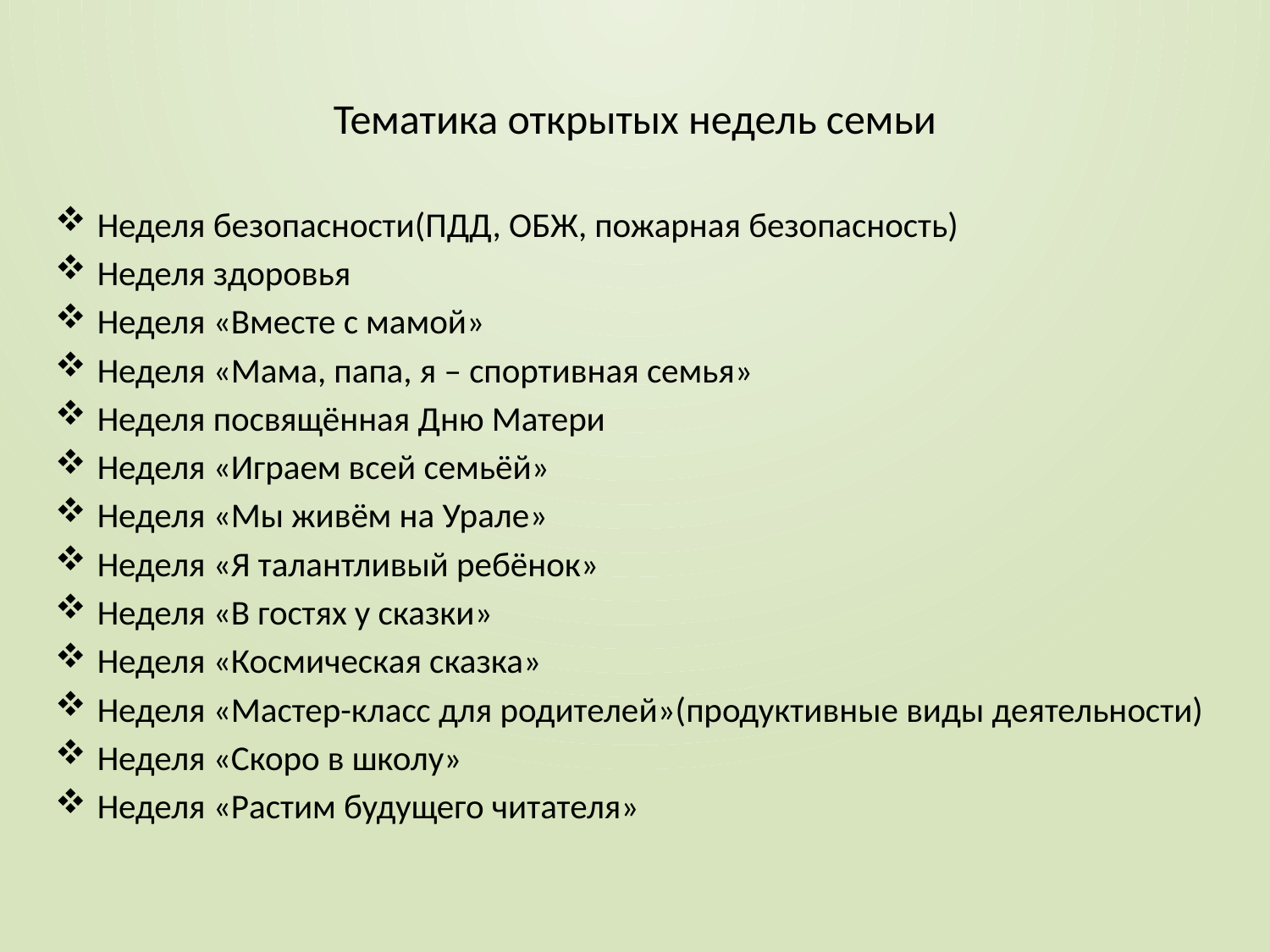

# Тематика открытых недель семьи
Неделя безопасности(ПДД, ОБЖ, пожарная безопасность)
Неделя здоровья
Неделя «Вместе с мамой»
Неделя «Мама, папа, я – спортивная семья»
Неделя посвящённая Дню Матери
Неделя «Играем всей семьёй»
Неделя «Мы живём на Урале»
Неделя «Я талантливый ребёнок»
Неделя «В гостях у сказки»
Неделя «Космическая сказка»
Неделя «Мастер-класс для родителей»(продуктивные виды деятельности)
Неделя «Скоро в школу»
Неделя «Растим будущего читателя»